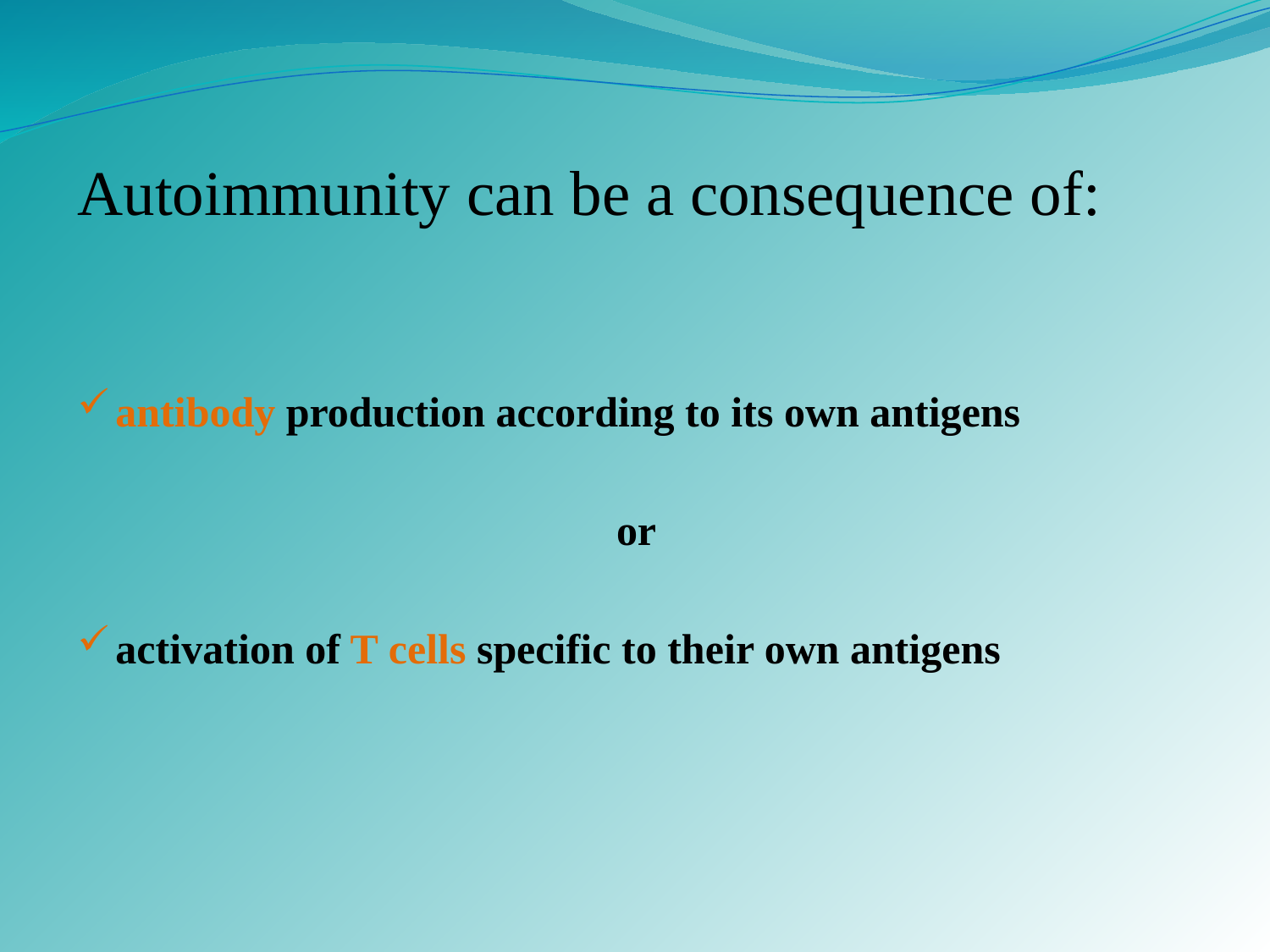

Autoimmunity can be a consequence of:

antibody production according to its own antigens

or

activation of T cells specific to their own antigens